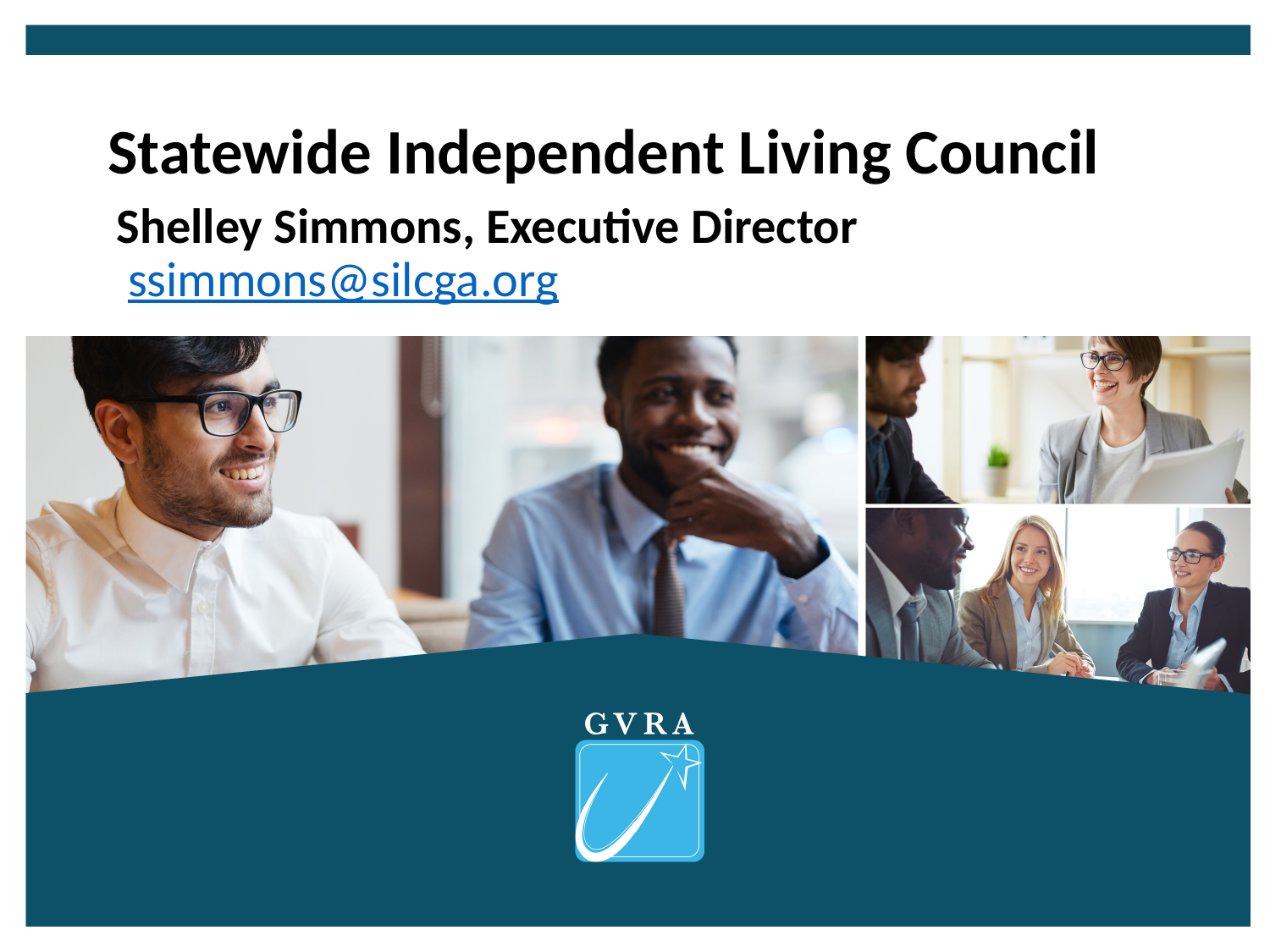

# Statewide Independent Living Council
Shelley Simmons, Executive Director
 ssimmons@silcga.org